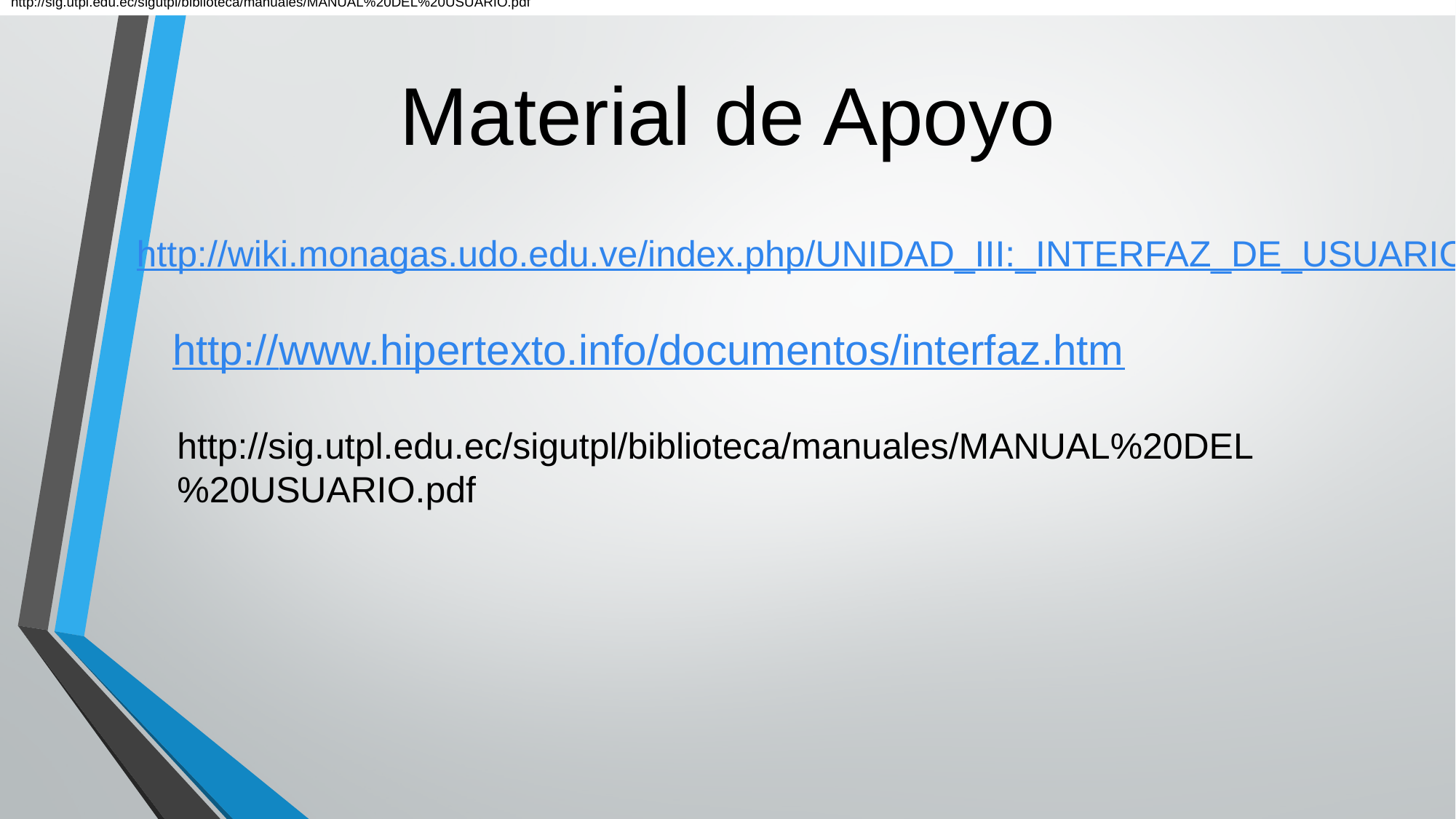

http://sig.utpl.edu.ec/sigutpl/biblioteca/manuales/MANUAL%20DEL%20USUARIO.pdf
Material de Apoyo
http://wiki.monagas.udo.edu.ve/index.php/UNIDAD_III:_INTERFAZ_DE_USUARIO

http://www.hipertexto.info/documentos/interfaz.htm

http://sig.utpl.edu.ec/sigutpl/biblioteca/manuales/MANUAL%20DEL%20USUARIO.pdf